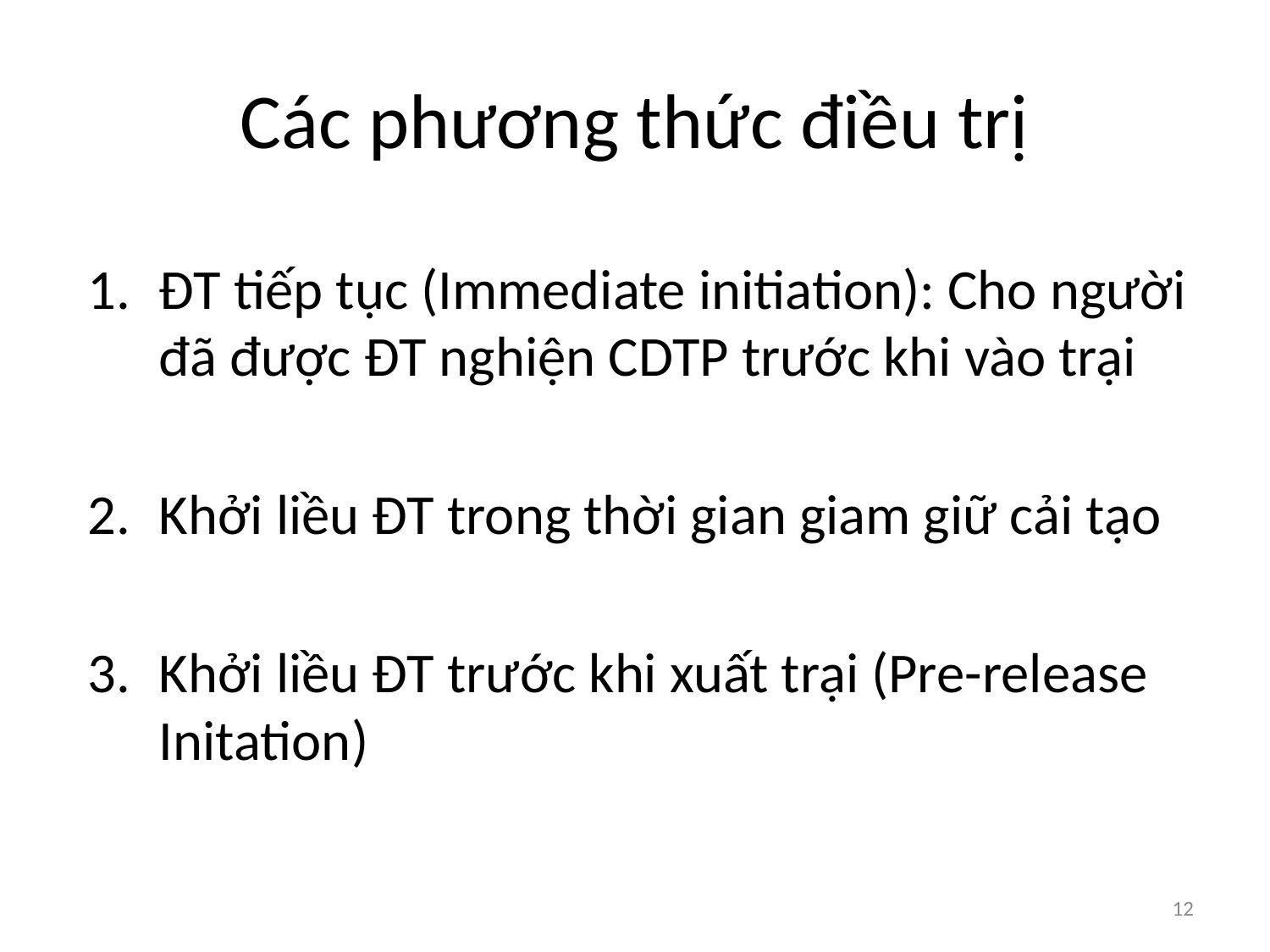

# Các phương thức điều trị
ĐT tiếp tục (Immediate initiation): Cho người đã được ĐT nghiện CDTP trước khi vào trại

Khởi liều ĐT trong thời gian giam giữ cải tạo

Khởi liều ĐT trước khi xuất trại (Pre-release Initation)

12